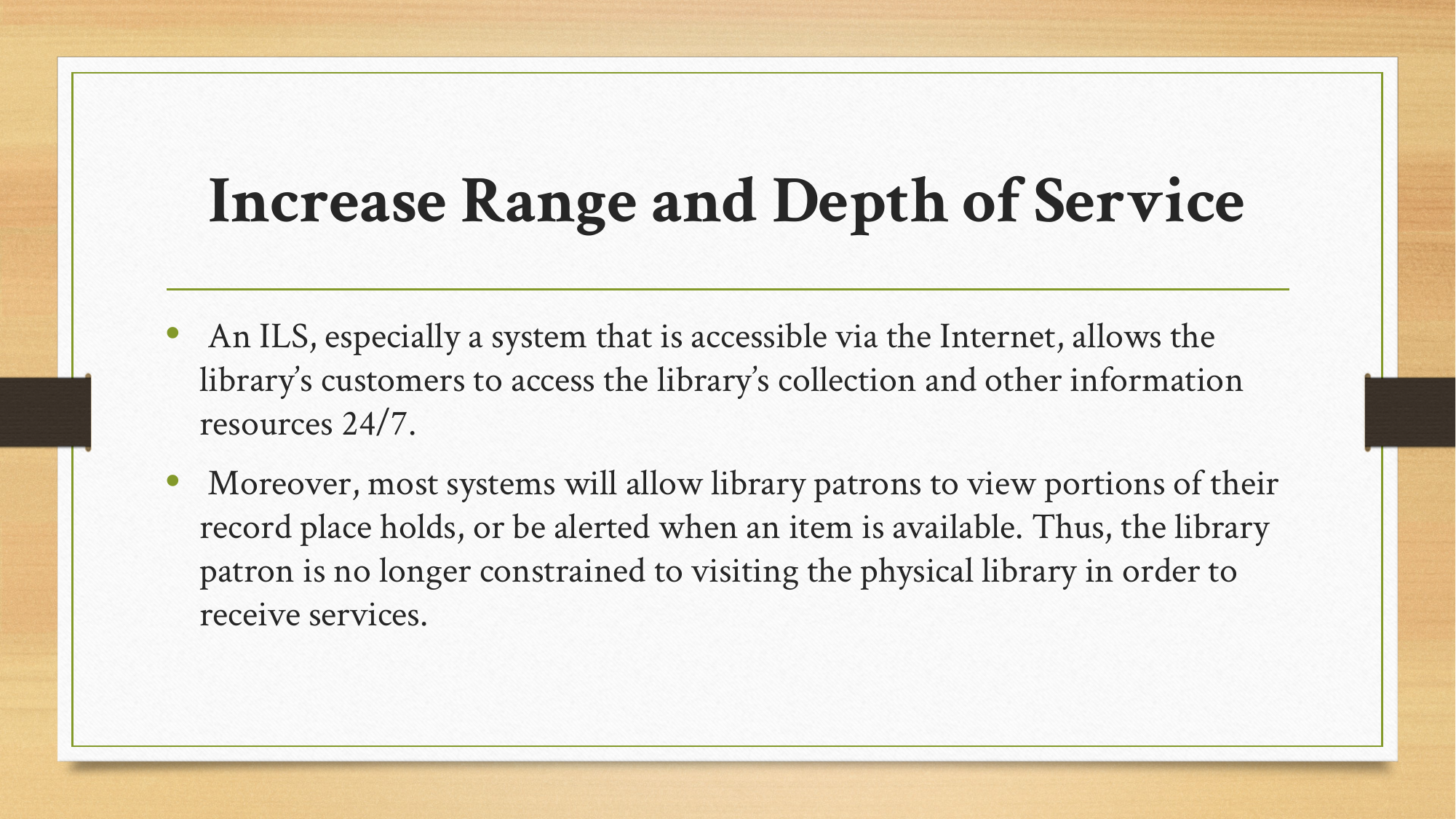

# Increase Range and Depth of Service
 An ILS, especially a system that is accessible via the Internet, allows the library’s customers to access the library’s collection and other information resources 24/7.
 Moreover, most systems will allow library patrons to view portions of their record place holds, or be alerted when an item is available. Thus, the library patron is no longer constrained to visiting the physical library in order to receive services.